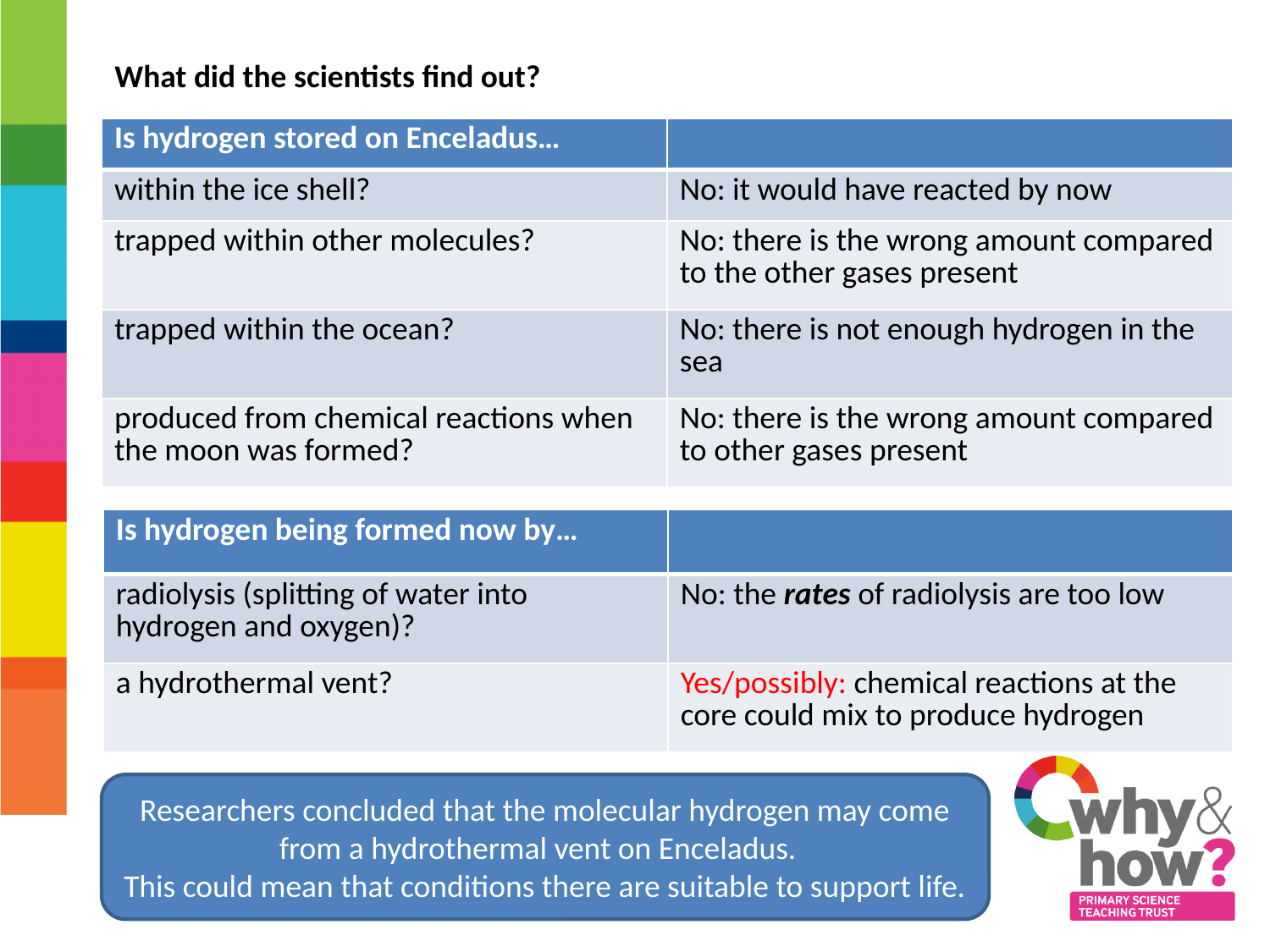

What did the scientists find out?
| Is hydrogen stored on Enceladus… |  |
| --- | --- |
| within the ice shell? | No: it would have reacted by now |
| trapped within other molecules? | No: there is the wrong amount compared to the other gases present |
| trapped within the ocean? | No: there is not enough hydrogen in the sea |
| produced from chemical reactions when the moon was formed? | No: there is the wrong amount compared to other gases present |
| Is hydrogen being formed now by… |  |
| --- | --- |
| radiolysis (splitting of water into hydrogen and oxygen)? | No: the rates of radiolysis are too low |
| a hydrothermal vent? | Yes/possibly: chemical reactions at the core could mix to produce hydrogen |
Researchers concluded that the molecular hydrogen may come from a hydrothermal vent on Enceladus.
This could mean that conditions there are suitable to support life.